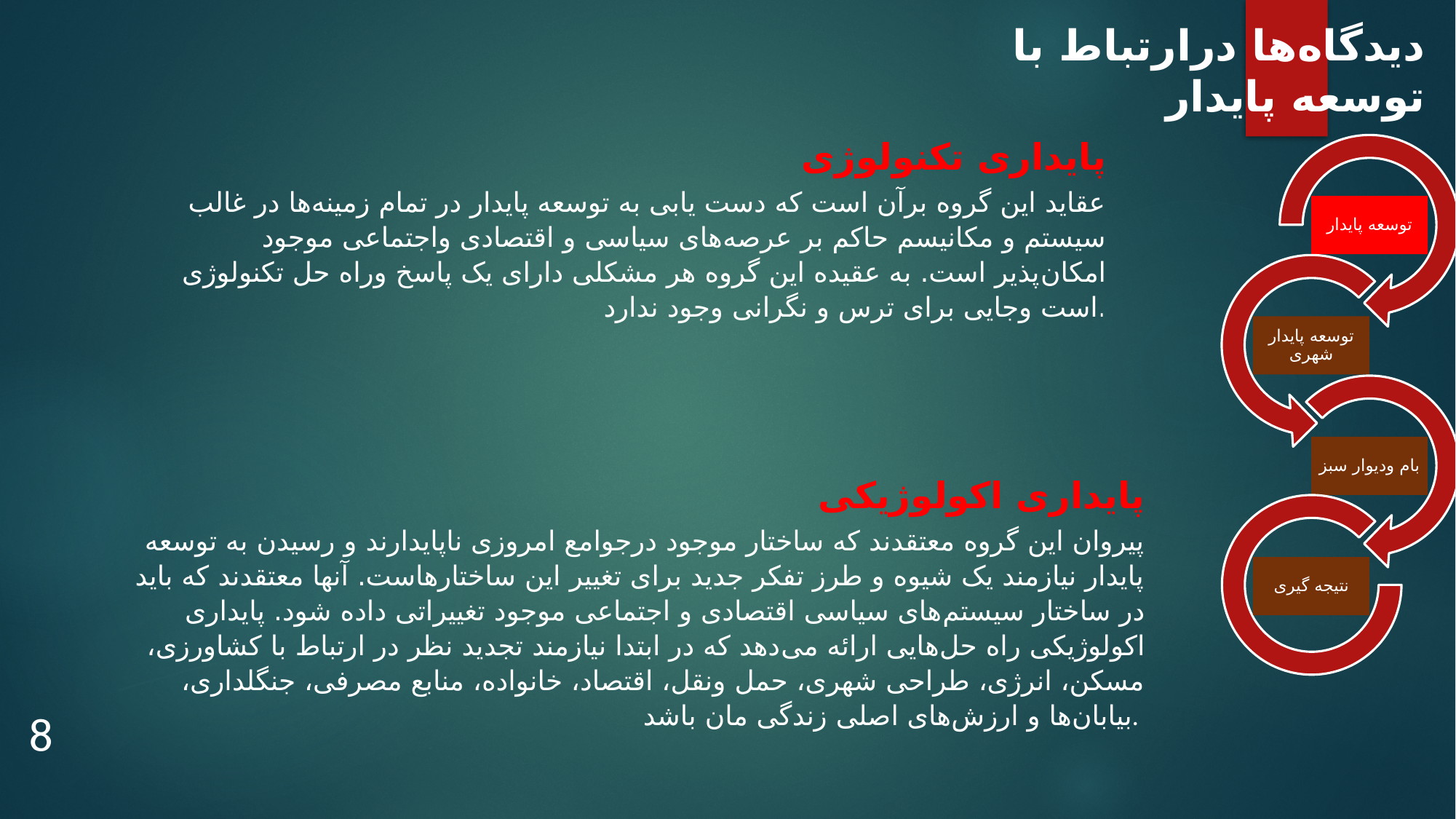

دیدگاه‌ها درارتباط با توسعه پایدار
توسعه پایدار
توسعه پایدار شهری
بام ودیوار سبز
نتیجه گیری
پایداری تکنولوژی
عقاید این گروه برآن است که دست یابی به توسعه پایدار در تمام زمینه‌ها در غالب سیستم و مکانیسم حاکم بر عرصه‌های سیاسی و اقتصادی واجتماعی موجود امکان‌پذیر است. به عقیده این گروه هر مشکلی دارای یک پاسخ وراه حل تکنولوژی است وجایی برای ترس و نگرانی وجود ندارد.
پایداری اکولوژیکی
پیروان این گروه معتقدند که ساختار موجود درجوامع امروزی ناپایدارند و رسیدن به توسعه پایدار نیازمند یک شیوه و طرز تفکر جدید برای تغییر این ساختارهاست. آنها معتقدند که باید در ساختار سیستم‌های سیاسی اقتصادی و اجتماعی موجود تغییراتی داده شود. پایداری اکولوژیکی راه حل‌هایی ارائه می‌دهد که در ابتدا نیازمند تجدید نظر در ارتباط با کشاورزی، مسکن، انرژی، طراحی شهری، حمل ونقل، اقتصاد، خانواده، منابع مصرفی، جنگلداری، بیابان‌ها و ارزش‌های اصلی زندگی مان باشد.
8